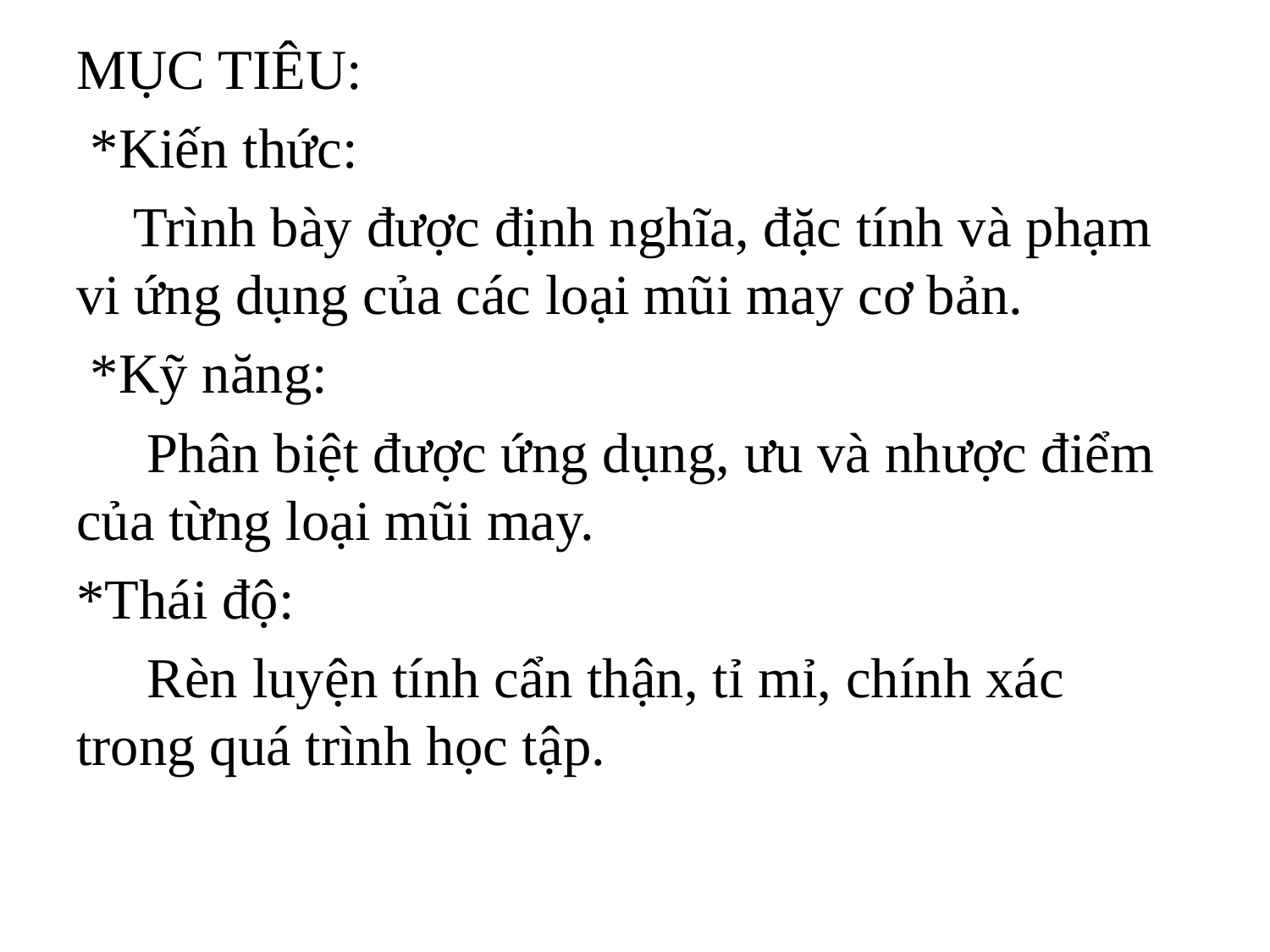

MỤC TIÊU:
 *Kiến thức:
    Trình bày được định nghĩa, đặc tính và phạm vi ứng dụng của các loại mũi may cơ bản.
 *Kỹ năng:
     Phân biệt được ứng dụng, ưu và nhược điểm của từng loại mũi may.
*Thái độ:
     Rèn luyện tính cẩn thận, tỉ mỉ, chính xác trong quá trình học tập.